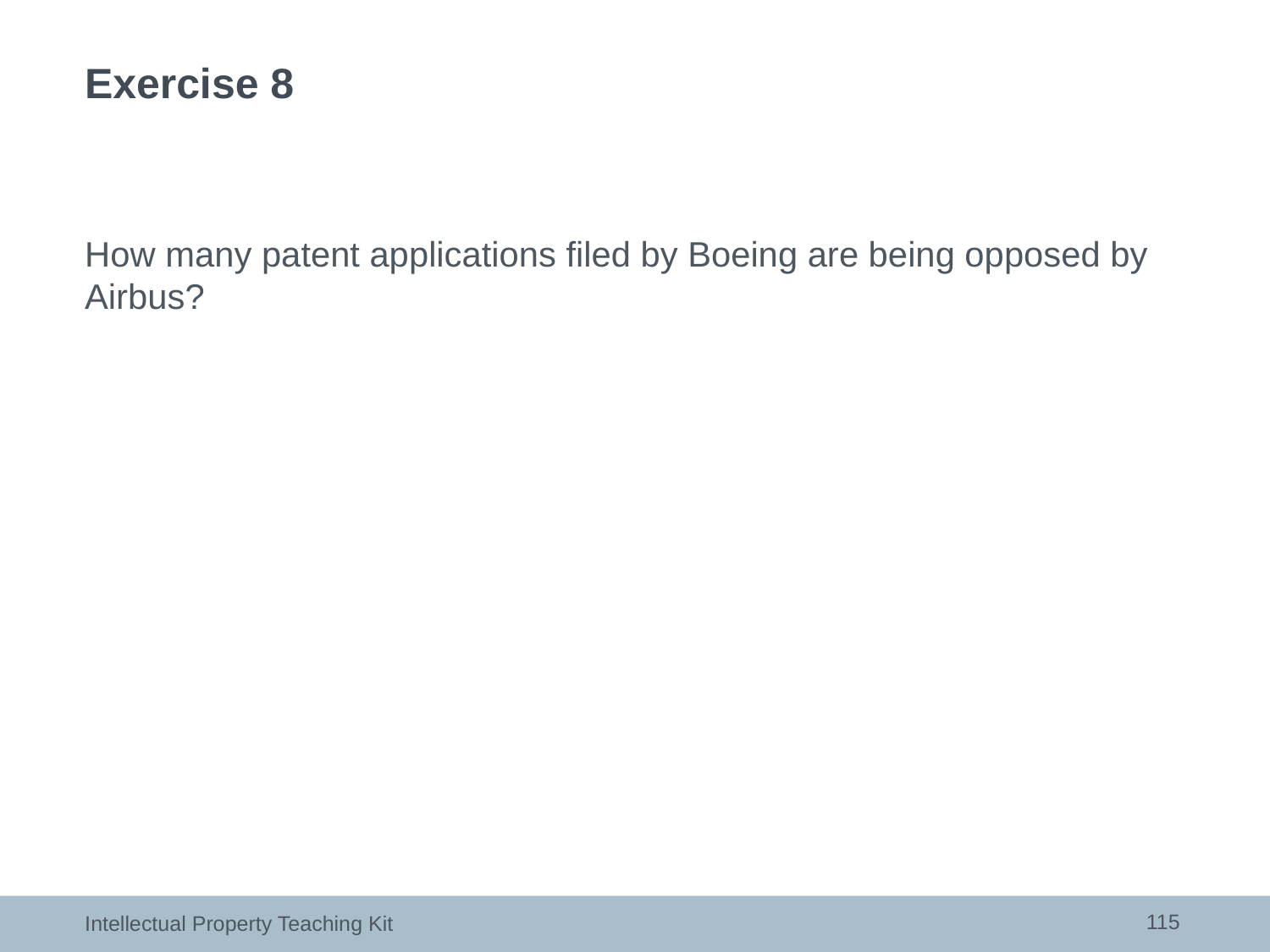

# Exercise 8
How many patent applications filed by Boeing are being opposed by Airbus?

115
Intellectual Property Teaching Kit